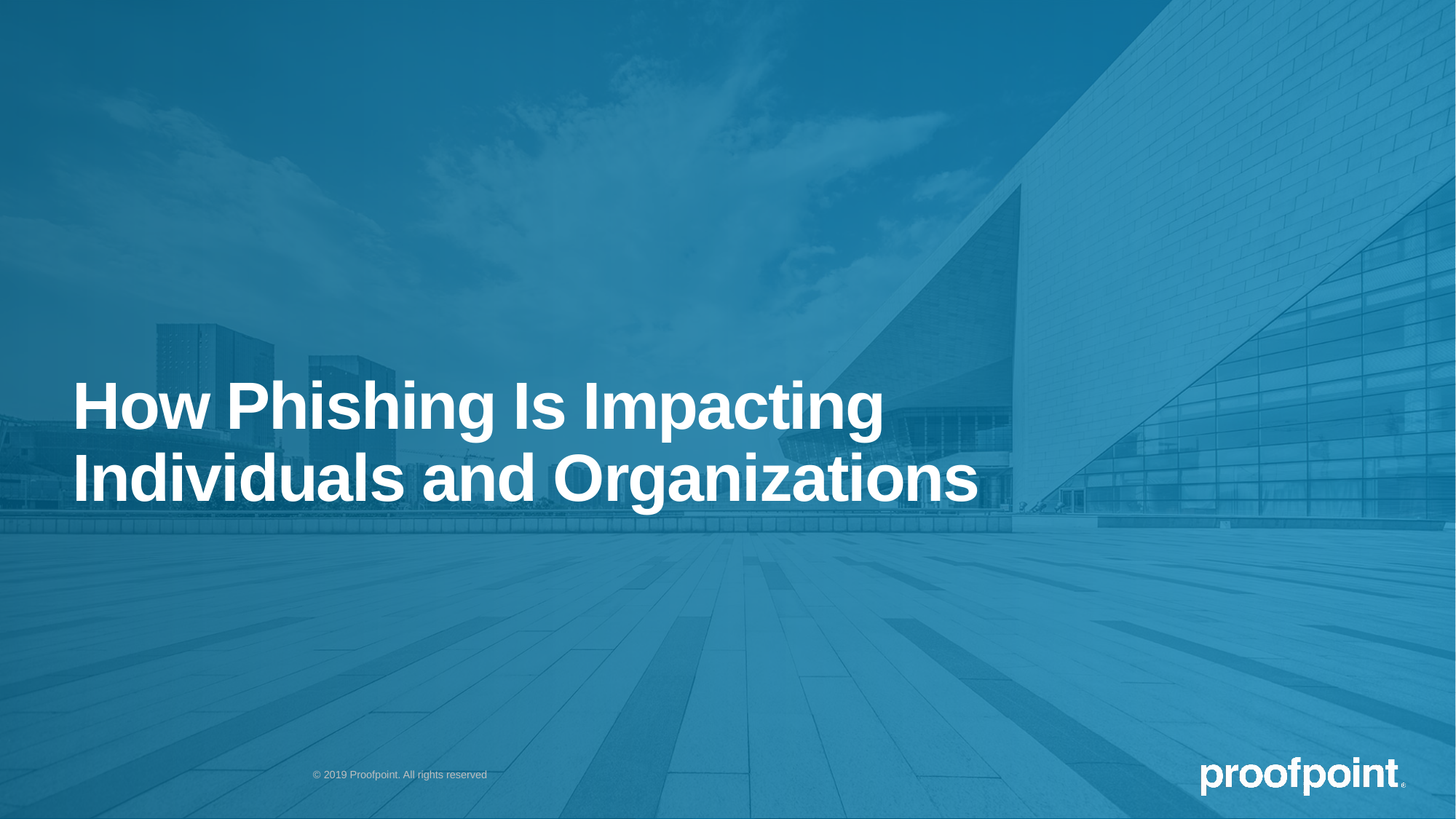

# How Phishing Is Impacting Individuals and Organizations
© 2019 Proofpoint. All rights reserved